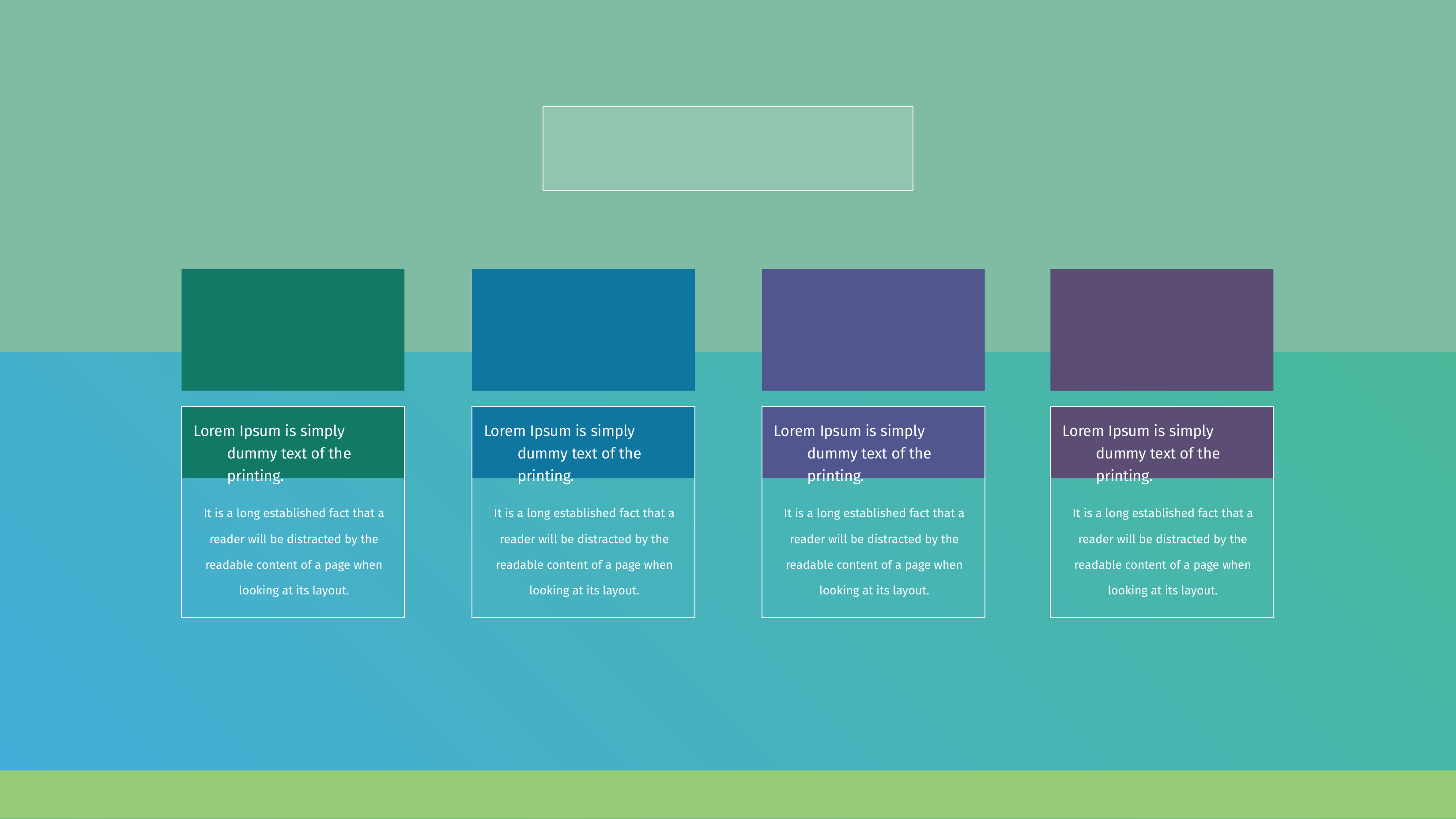

Lorem Ipsum is simply dummy text of the printing.
Lorem Ipsum is simply dummy text of the printing.
Lorem Ipsum is simply dummy text of the printing.
Lorem Ipsum is simply dummy text of the printing.
It is a long established fact that a reader will be distracted by the readable content of a page when looking at its layout.
It is a long established fact that a reader will be distracted by the readable content of a page when looking at its layout.
It is a long established fact that a reader will be distracted by the readable content of a page when looking at its layout.
It is a long established fact that a reader will be distracted by the readable content of a page when looking at its layout.